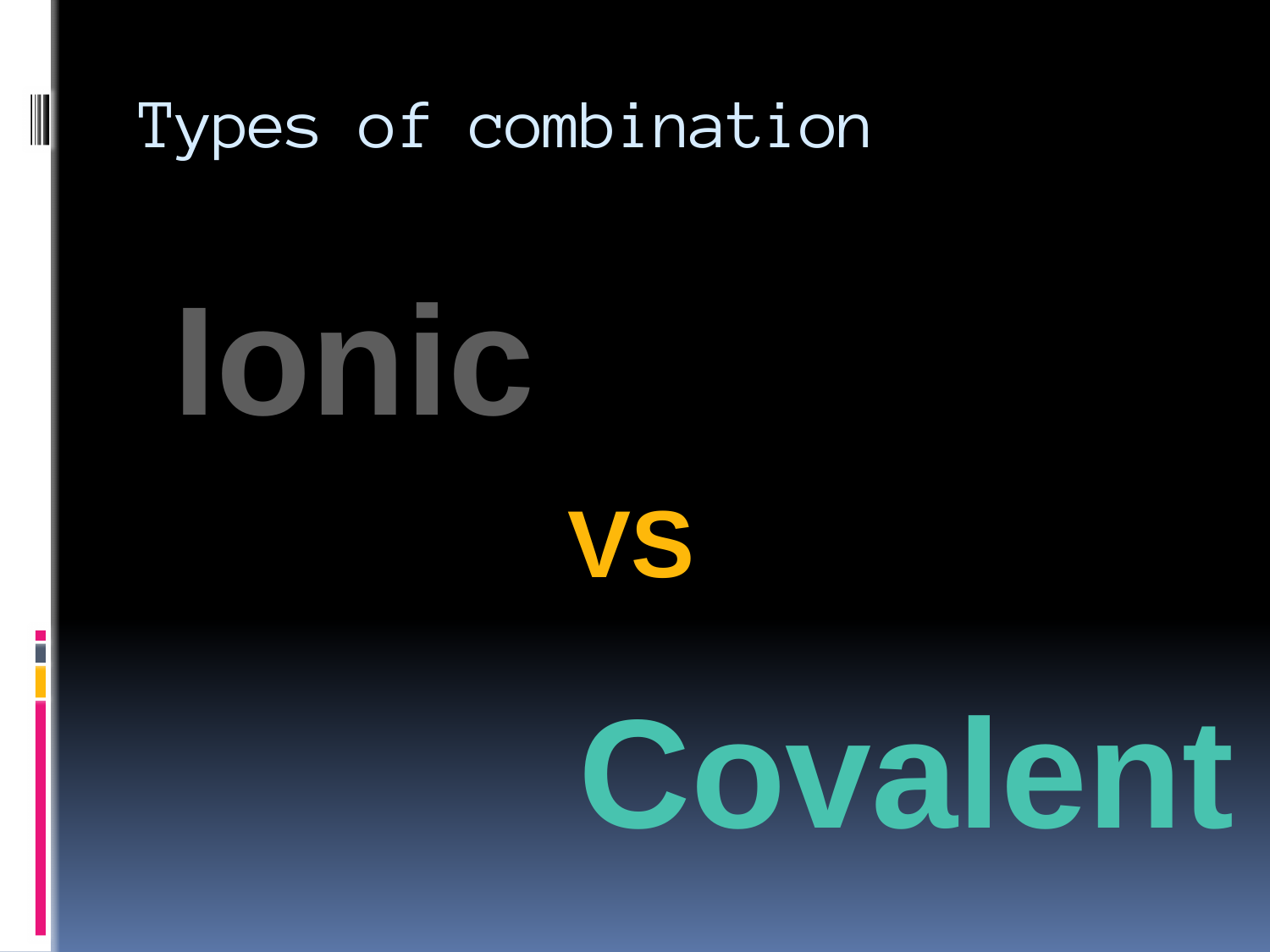

# Types of combination
Ionic
VS
Covalent